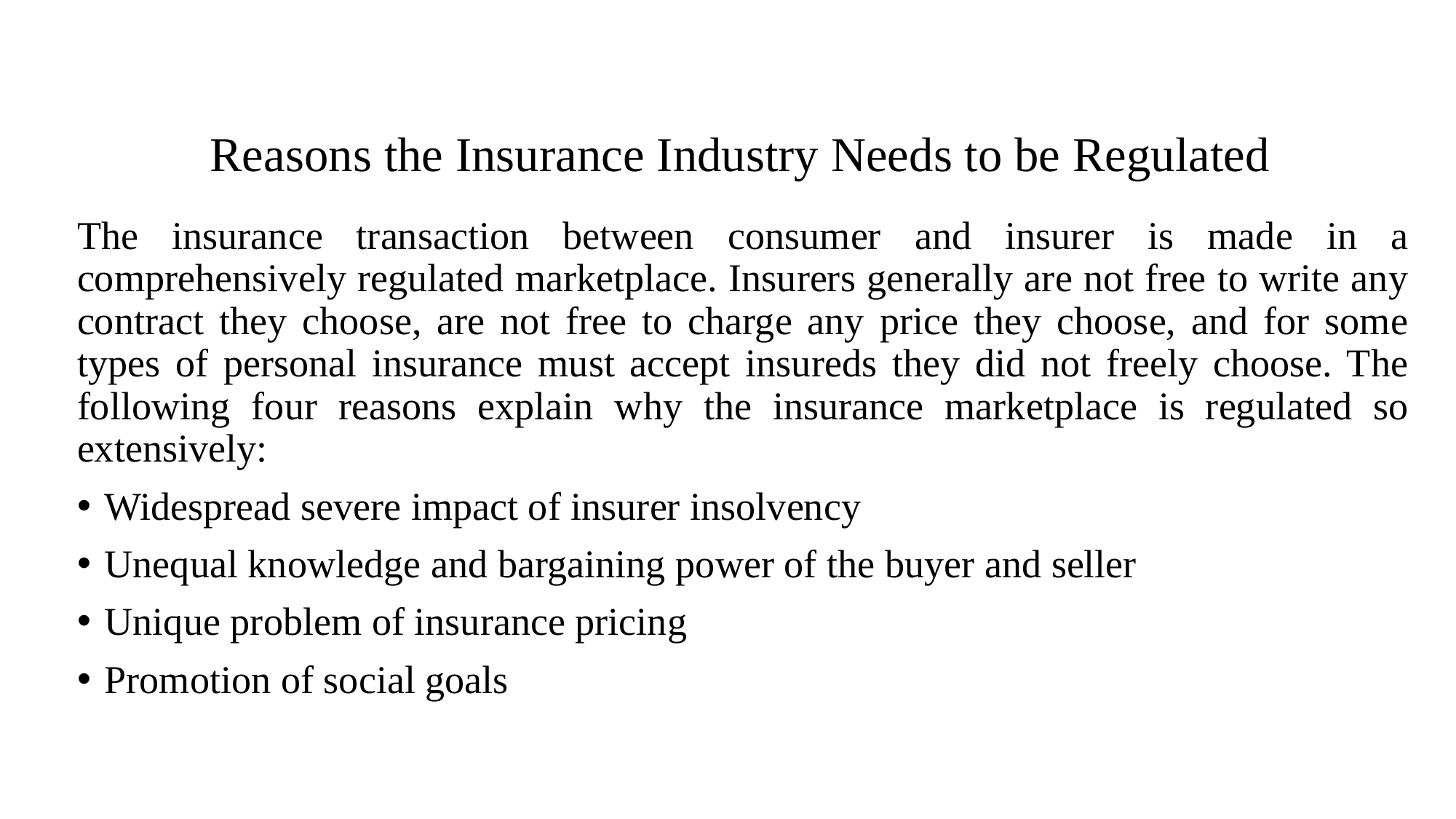

# Reasons the Insurance Industry Needs to be Regulated
The insurance transaction between consumer and insurer is made in a comprehensively regulated marketplace. Insurers generally are not free to write any contract they choose, are not free to charge any price they choose, and for some types of personal insurance must accept insureds they did not freely choose. The following four reasons explain why the insurance marketplace is regulated so extensively:
Widespread severe impact of insurer insolvency
Unequal knowledge and bargaining power of the buyer and seller
Unique problem of insurance pricing
Promotion of social goals